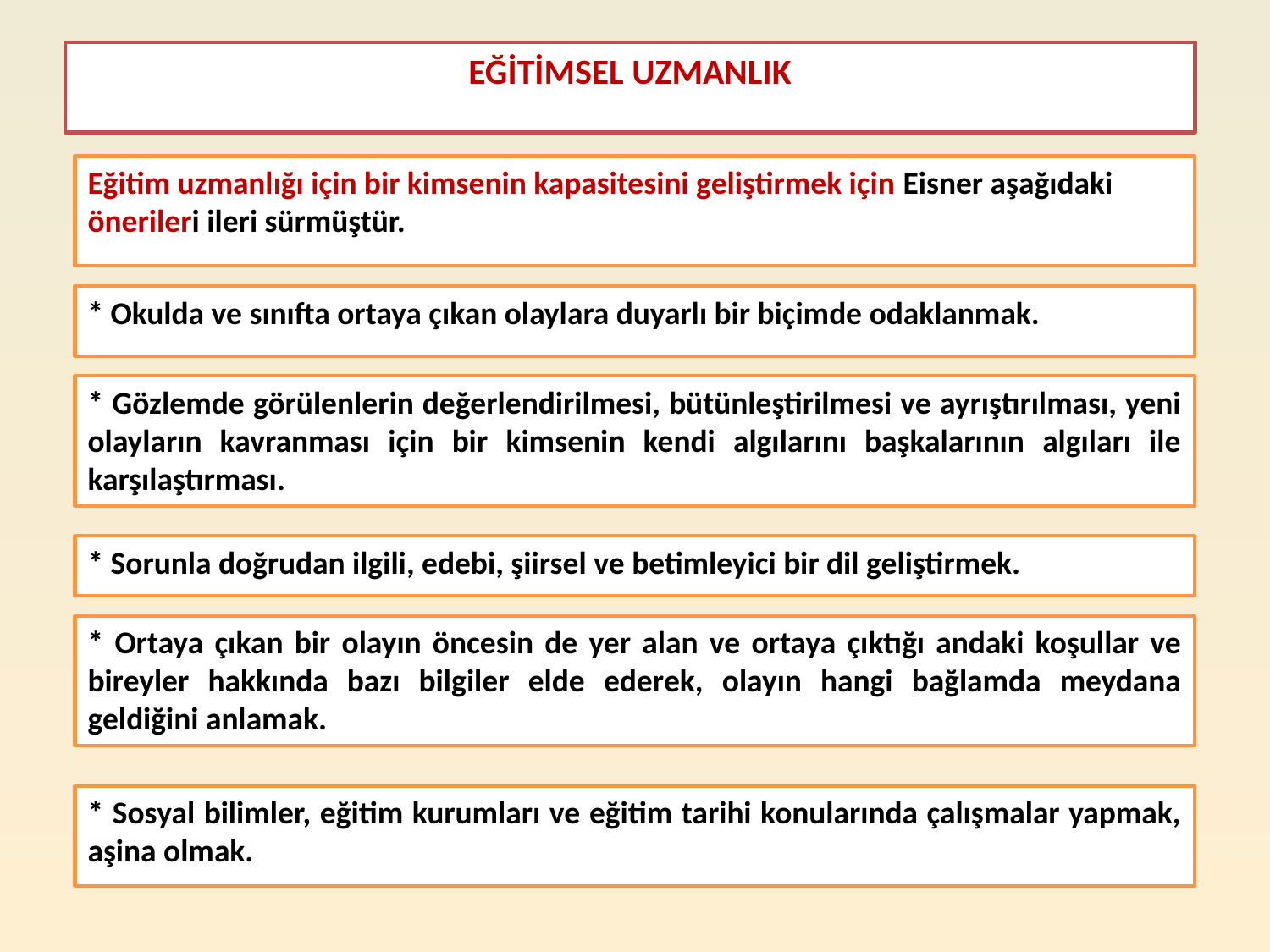

EĞİTİMSEL UZMANLIK

Eğitim uzmanlığı için bir kimsenin kapasitesini geliştirmek için Eisner aşağıdaki önerileri ileri sürmüştür.

* Okulda ve sınıfta ortaya çıkan olaylara duyarlı bir biçimde odaklanmak.

* Gözlemde görülenlerin değerlendirilmesi, bütünleştirilmesi ve ayrıştırılması, yeni olayların kavranması için bir kimsenin kendi algılarını başkalarının algıları ile karşılaştırması.

* Sorunla doğrudan ilgili, edebi, şiirsel ve betimleyici bir dil geliştirmek.

* Ortaya çıkan bir olayın öncesin de yer alan ve ortaya çıktığı andaki koşullar ve bireyler hakkında bazı bilgiler elde ederek, olayın hangi bağlamda meydana geldiğini anlamak.

* Sosyal bilimler, eğitim kurumları ve eğitim tarihi konularında çalışmalar yapmak, aşina olmak.